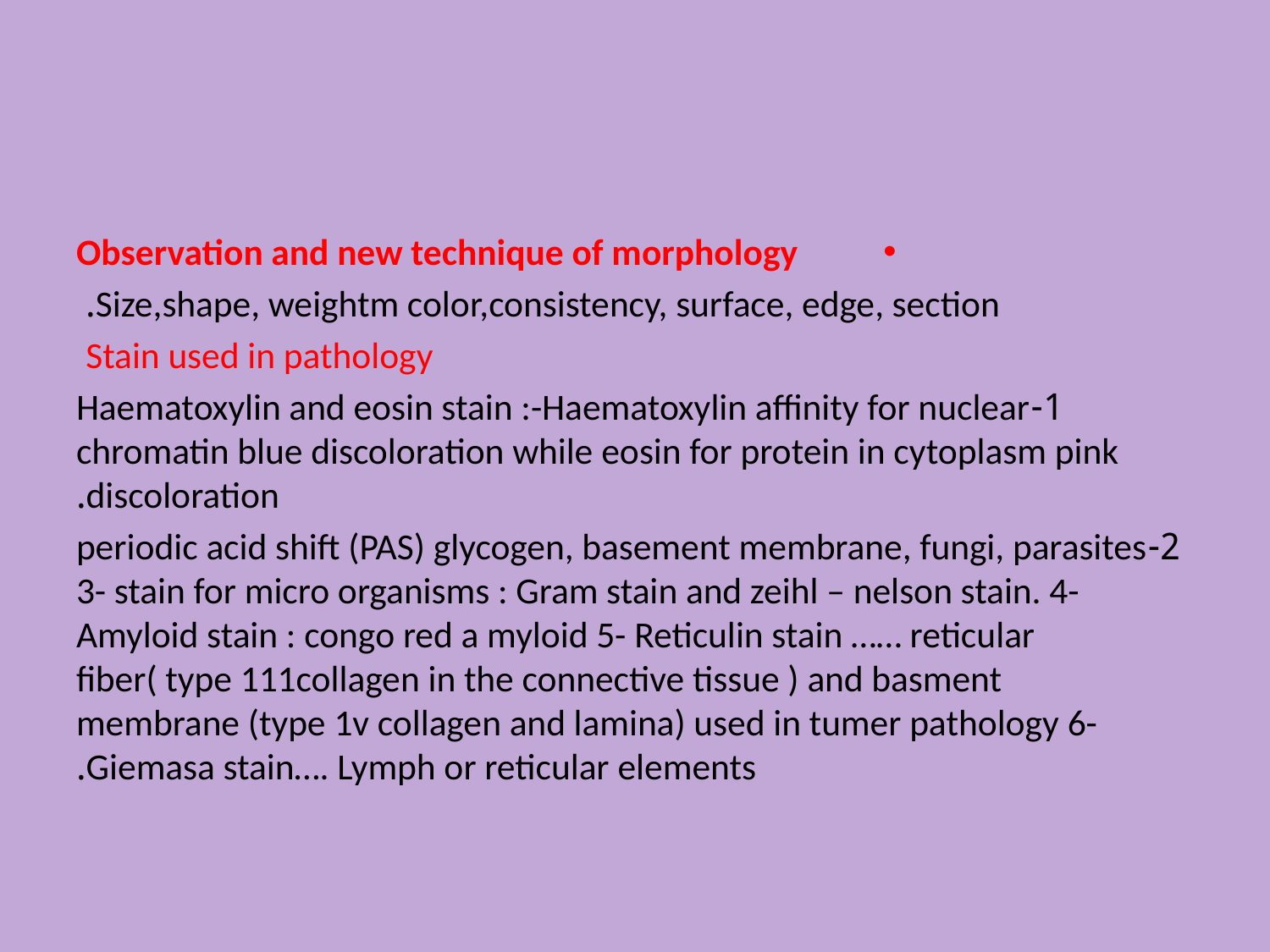

#
Observation and new technique of morphology
Size,shape, weightm color,consistency, surface, edge, section.
Stain used in pathology
1-Haematoxylin and eosin stain :-Haematoxylin affinity for nuclear chromatin blue discoloration while eosin for protein in cytoplasm pink discoloration.
2-periodic acid shift (PAS) glycogen, basement membrane, fungi, parasites 3- stain for micro organisms : Gram stain and zeihl – nelson stain. 4- Amyloid stain : congo red a myloid 5- Reticulin stain …… reticular fiber( type 111collagen in the connective tissue ) and basment membrane (type 1v collagen and lamina) used in tumer pathology 6- Giemasa stain…. Lymph or reticular elements.